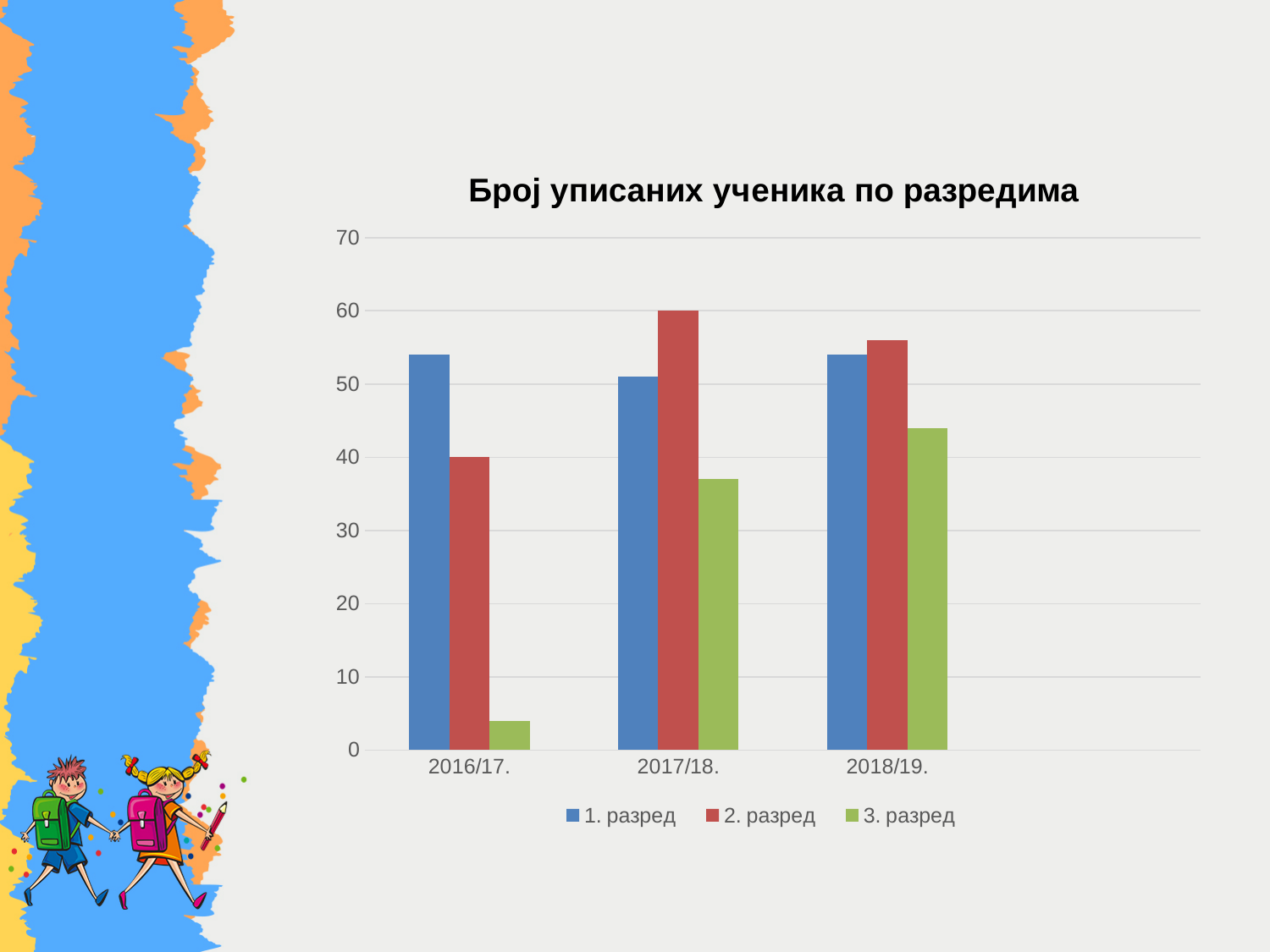

### Chart: Број уписаних ученика по разредима

| Category | 1. разред | 2. разред | 3. разред |
|---|---|---|---|
| 2016/17. | 54.0 | 40.0 | 4.0 |
| 2017/18. | 51.0 | 60.0 | 37.0 |
| 2018/19. | 54.0 | 56.0 | 44.0 |